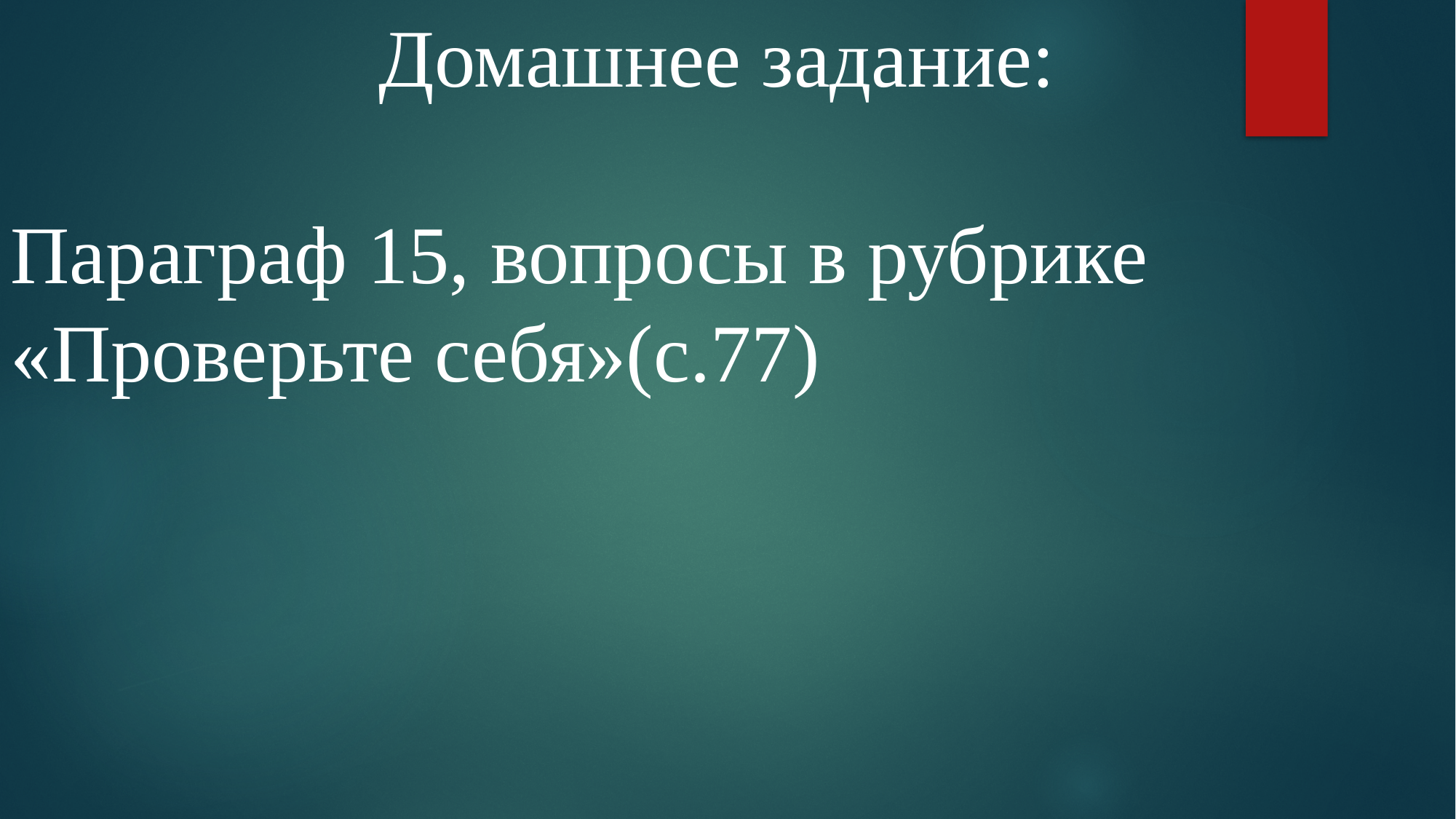

Домашнее задание:

Параграф 15, вопросы в рубрике «Проверьте себя»(с.77)